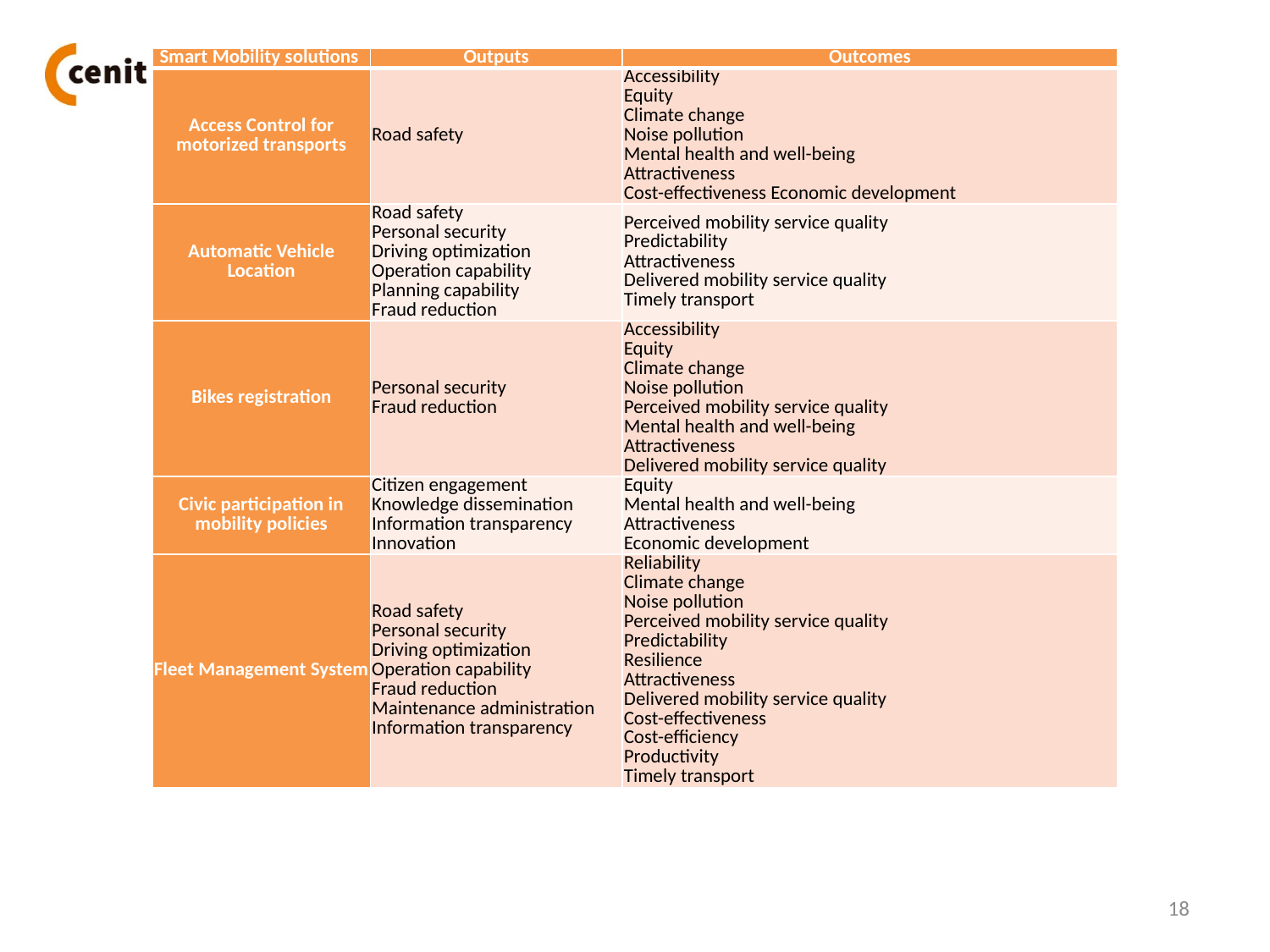

| Smart Mobility solutions | Outputs | Outcomes |
| --- | --- | --- |
| Access Control for motorized transports | Road safety | Accessibility Equity Climate change Noise pollution Mental health and well-being Attractiveness Cost-effectiveness Economic development |
| Automatic Vehicle Location | Road safety Personal security Driving optimization Operation capability Planning capability Fraud reduction | Perceived mobility service quality Predictability Attractiveness Delivered mobility service quality Timely transport |
| Bikes registration | Personal security Fraud reduction | Accessibility Equity Climate change Noise pollution Perceived mobility service quality Mental health and well-being Attractiveness Delivered mobility service quality |
| Civic participation in mobility policies | Citizen engagement Knowledge dissemination Information transparency Innovation | Equity Mental health and well-being Attractiveness Economic development |
| Fleet Management System | Road safety Personal security Driving optimization Operation capability Fraud reduction Maintenance administration Information transparency | Reliability Climate change Noise pollution Perceived mobility service quality Predictability Resilience Attractiveness Delivered mobility service quality Cost-effectiveness Cost-efficiency Productivity Timely transport |
18